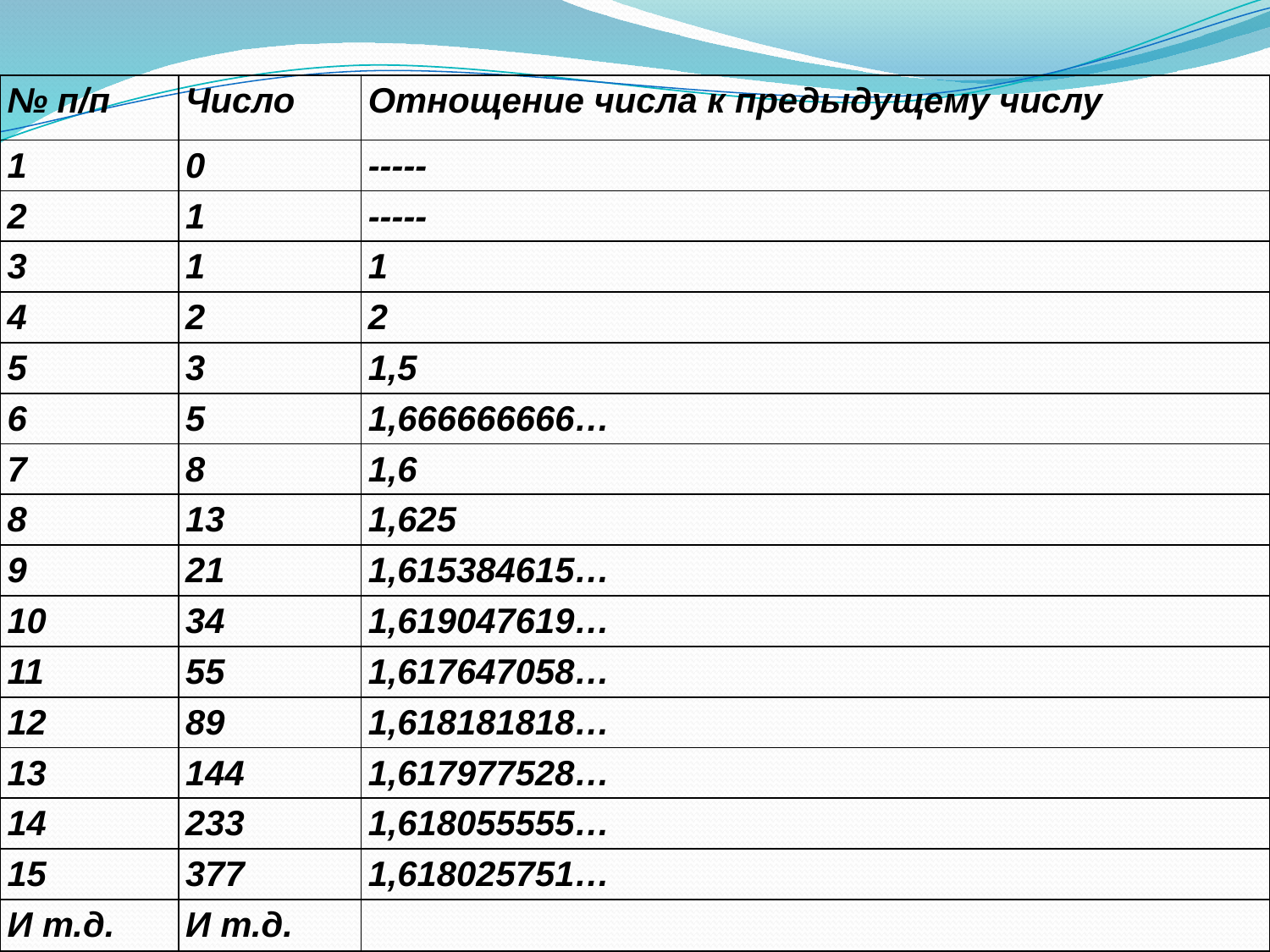

| № п/п | Число | Отнощение числа к предыдущему числу |
| --- | --- | --- |
| 1 | 0 | ----- |
| 2 | 1 | ----- |
| 3 | 1 | 1 |
| 4 | 2 | 2 |
| 5 | 3 | 1,5 |
| 6 | 5 | 1,666666666… |
| 7 | 8 | 1,6 |
| 8 | 13 | 1,625 |
| 9 | 21 | 1,615384615… |
| 10 | 34 | 1,619047619… |
| 11 | 55 | 1,617647058… |
| 12 | 89 | 1,618181818… |
| 13 | 144 | 1,617977528… |
| 14 | 233 | 1,618055555… |
| 15 | 377 | 1,618025751… |
| И т.д. | И т.д. |  |